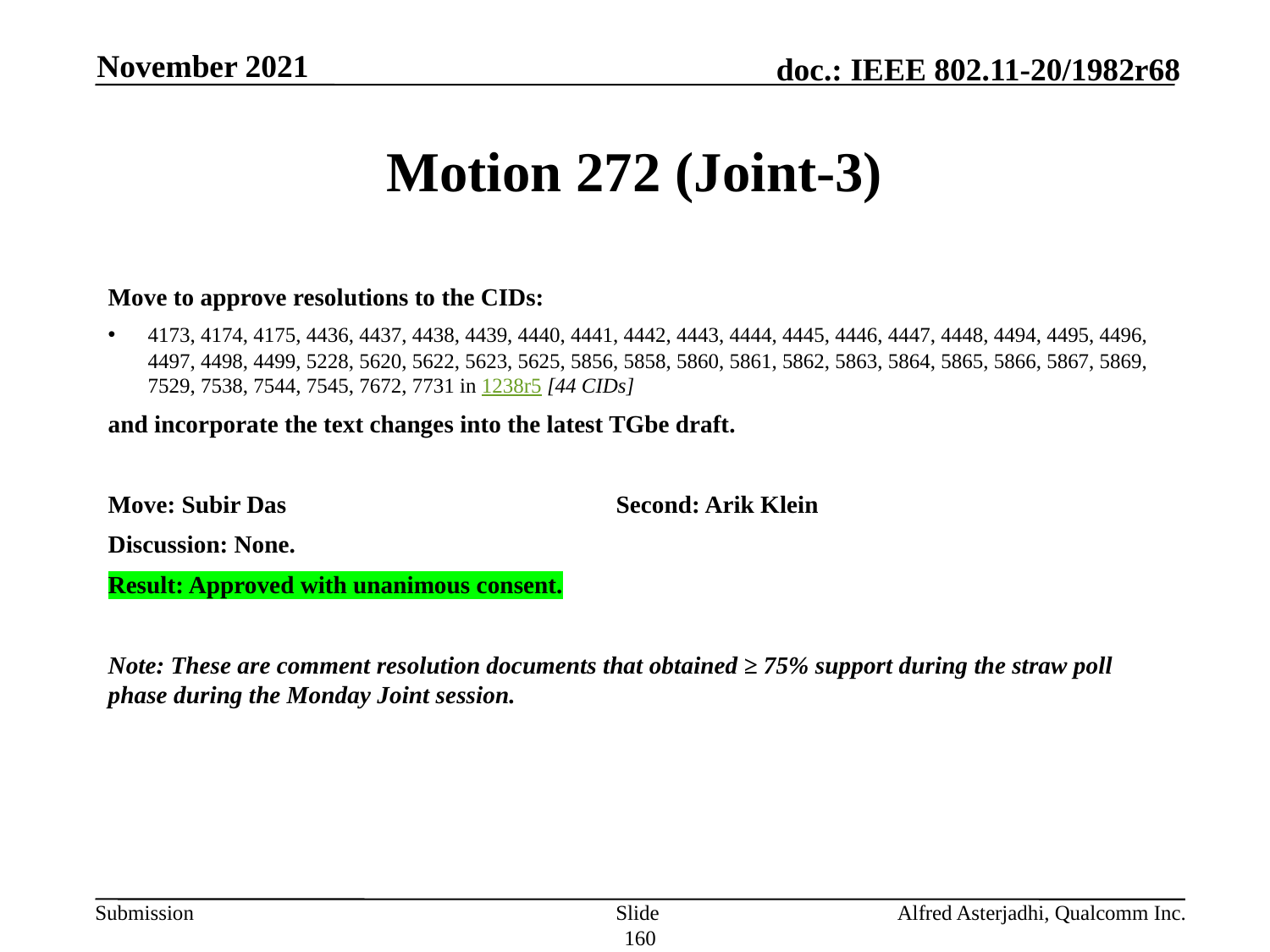

November 2021
# Motion 272 (Joint-3)
Move to approve resolutions to the CIDs:
4173, 4174, 4175, 4436, 4437, 4438, 4439, 4440, 4441, 4442, 4443, 4444, 4445, 4446, 4447, 4448, 4494, 4495, 4496, 4497, 4498, 4499, 5228, 5620, 5622, 5623, 5625, 5856, 5858, 5860, 5861, 5862, 5863, 5864, 5865, 5866, 5867, 5869, 7529, 7538, 7544, 7545, 7672, 7731 in 1238r5 [44 CIDs]
and incorporate the text changes into the latest TGbe draft.

Move: Subir Das			Second: Arik Klein
Discussion: None.
Result: Approved with unanimous consent.

Note: These are comment resolution documents that obtained ≥ 75% support during the straw poll phase during the Monday Joint session.

Slide 160
Alfred Asterjadhi, Qualcomm Inc.